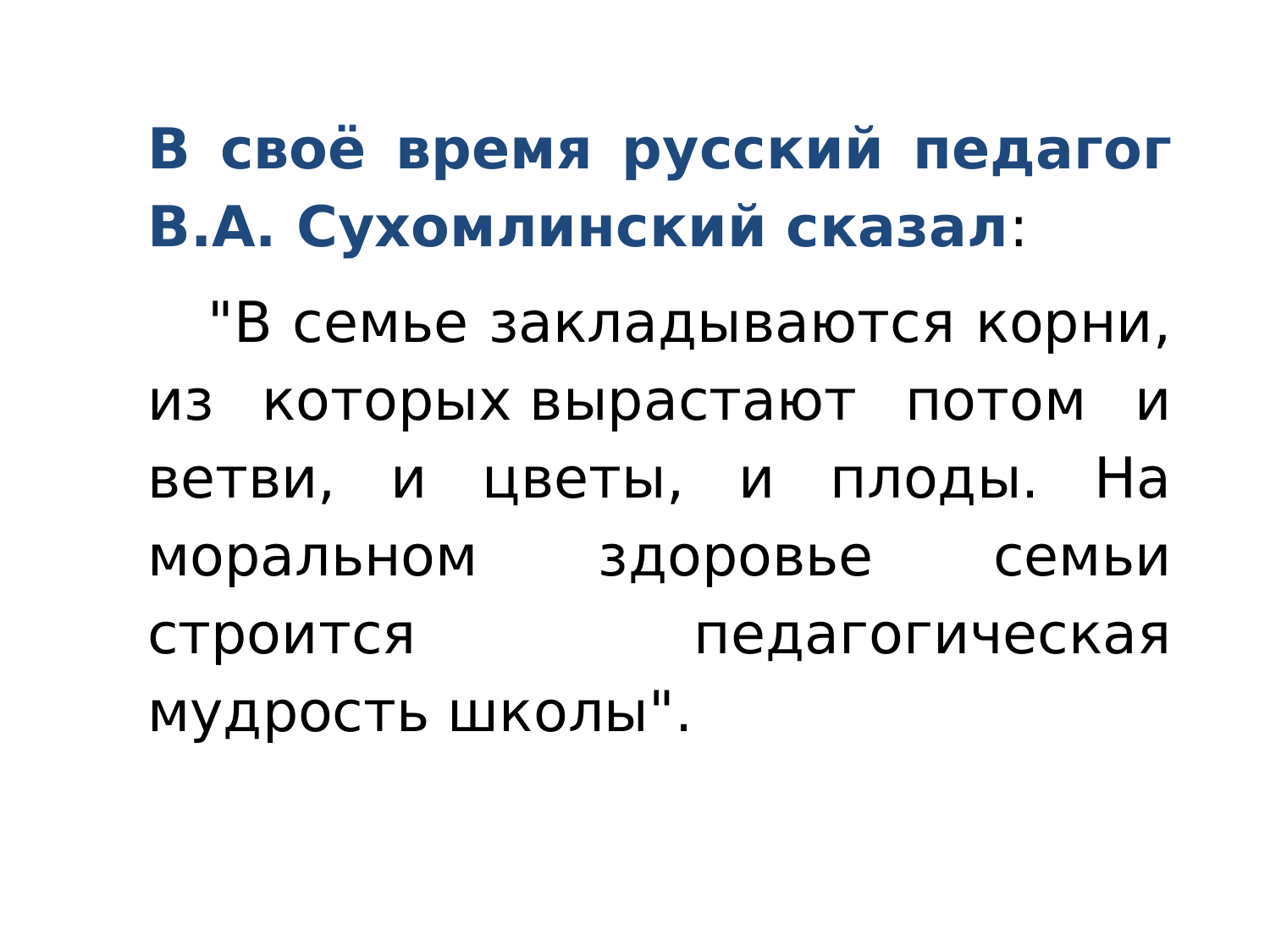

В своё время русский педагог В.А. Сухомлинский сказал:
   "В семье закладываются корни, из которых вырастают потом и ветви, и цветы, и плоды. На моральном здоровье семьи строится педагогическая мудрость школы".